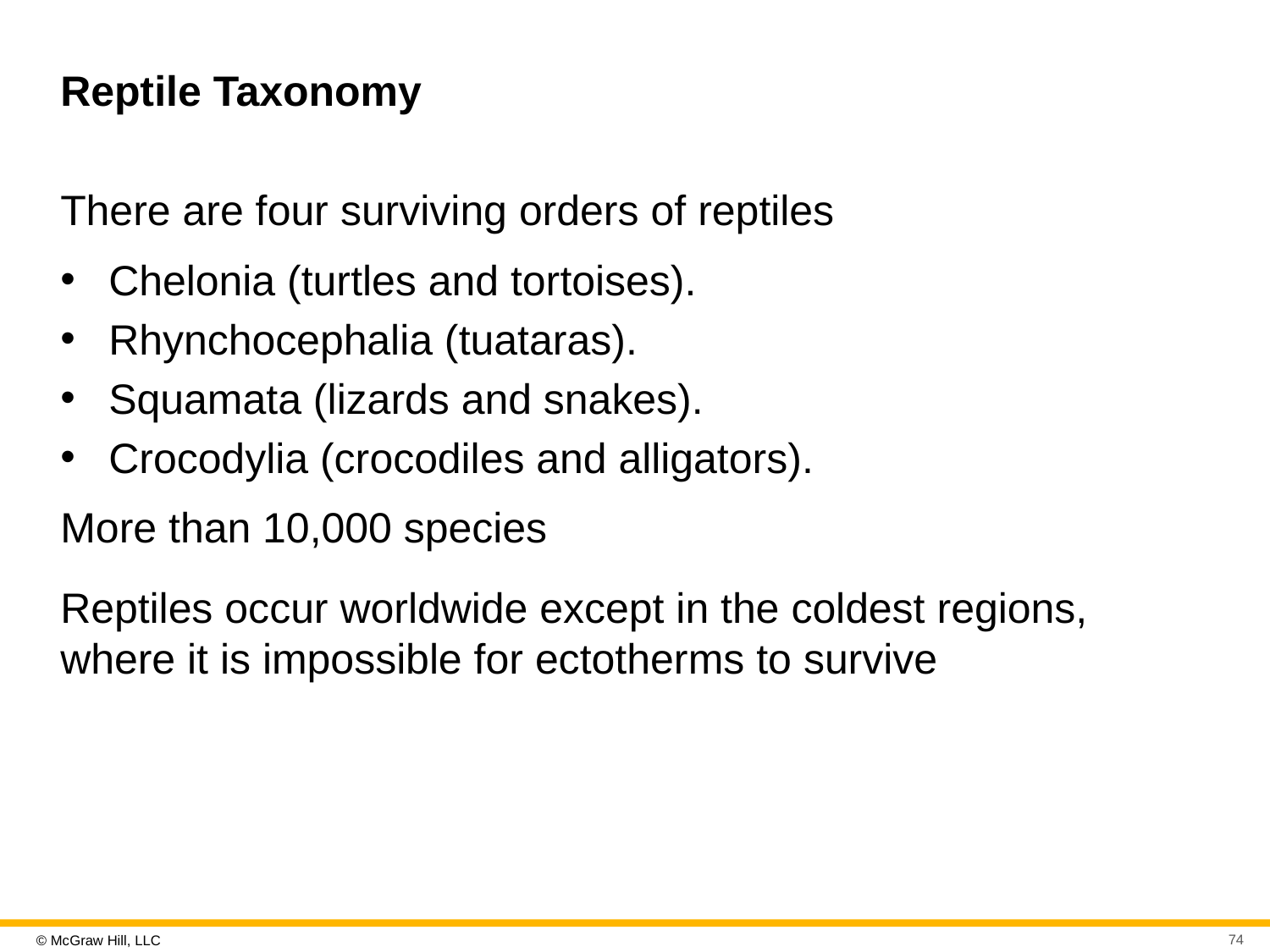

# Reptile Taxonomy
There are four surviving orders of reptiles
Chelonia (turtles and tortoises).
Rhynchocephalia (tuataras).
Squamata (lizards and snakes).
Crocodylia (crocodiles and alligators).
More than 10,000 species
Reptiles occur worldwide except in the coldest regions, where it is impossible for ectotherms to survive
74